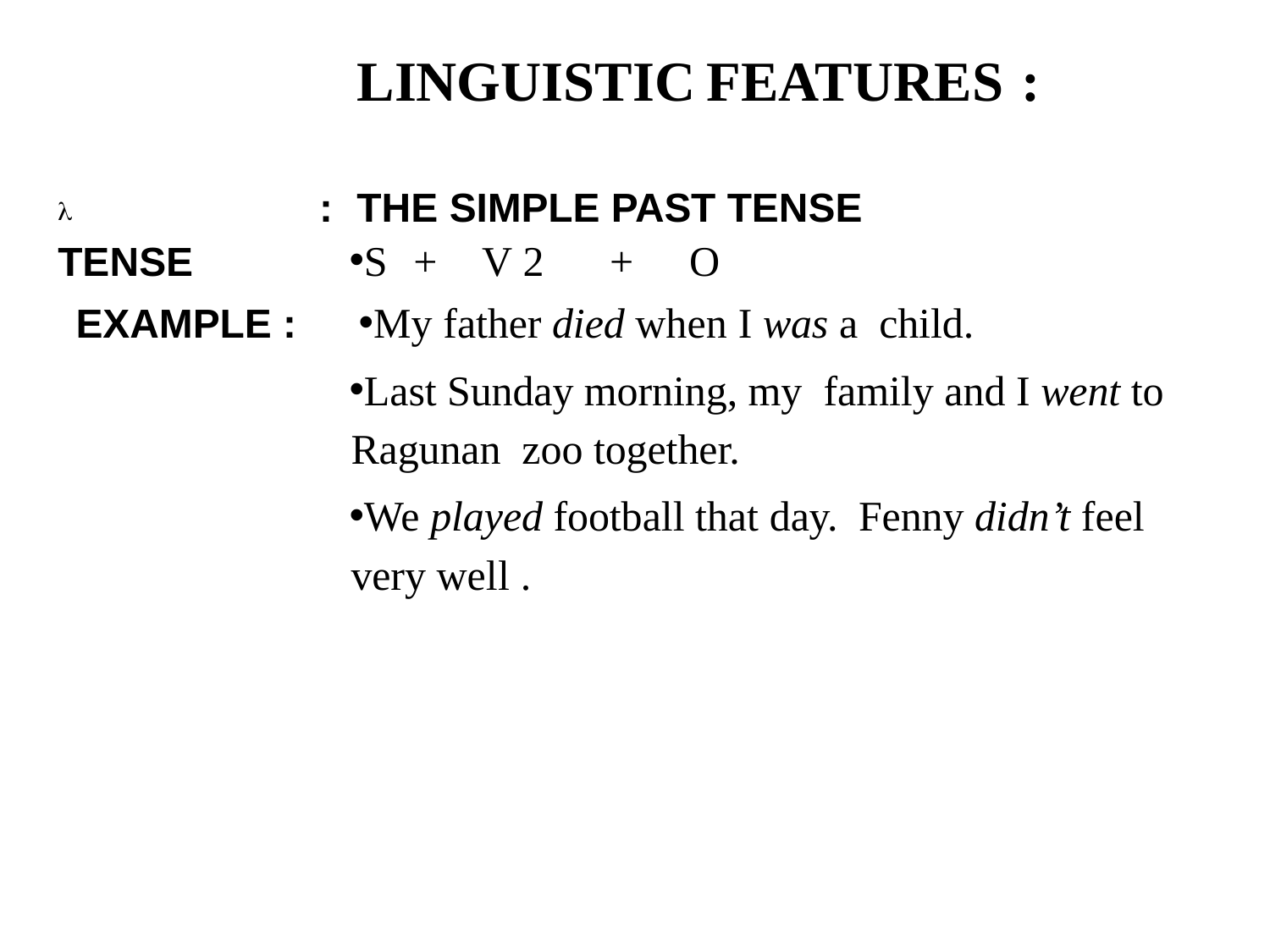

# LINGUISTIC	FEATURES :
λ TENSE
:	THE SIMPLE PAST TENSE
S	+	V 2	+	O
My father died when I was a  child.
Last Sunday morning, my  family and I went to Ragunan  zoo together.
We played football that day.  Fenny didn’t feel very well .
EXAMPLE :